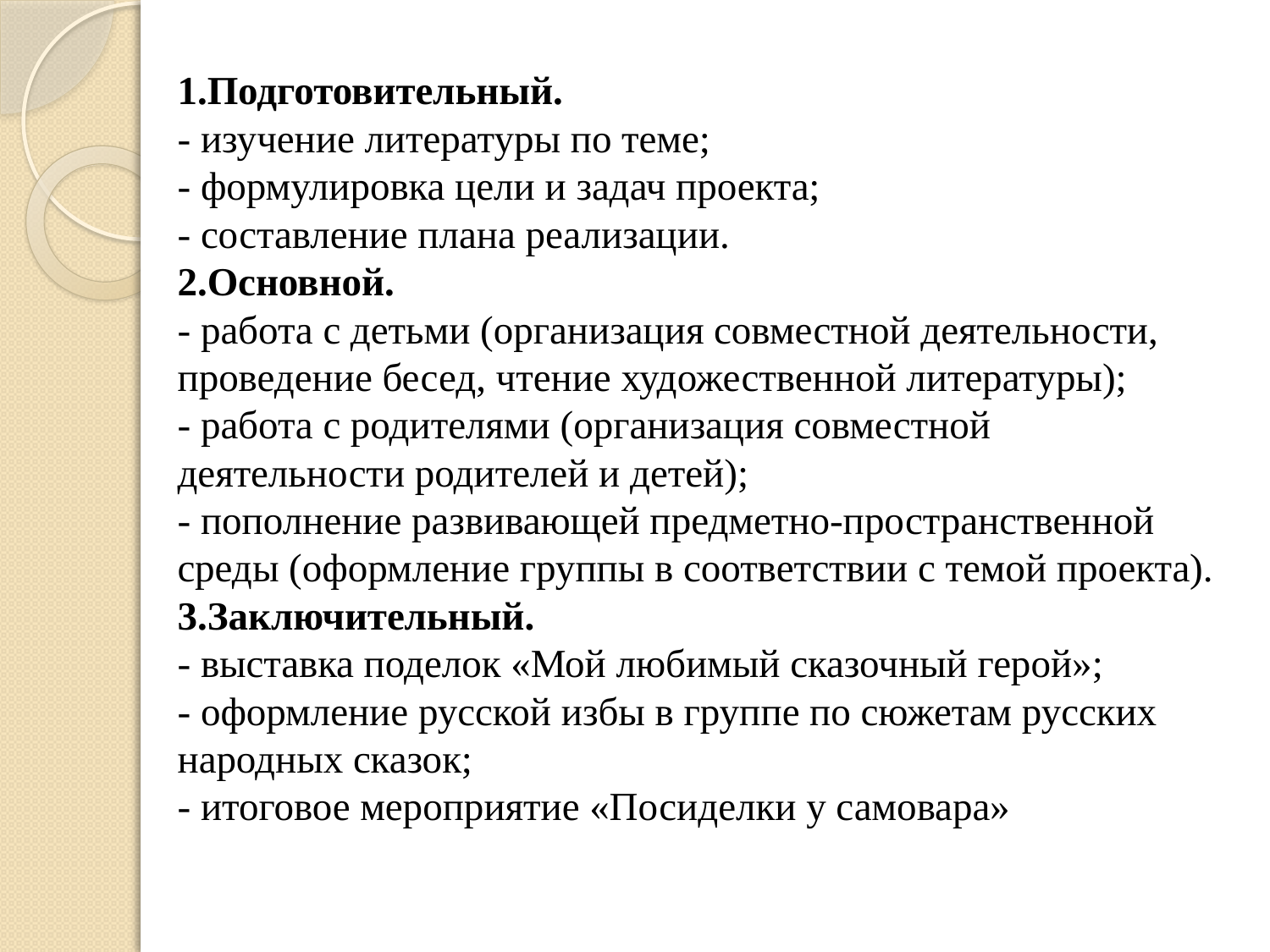

# 1.Подготовительный. - изучение литературы по теме; - формулировка цели и задач проекта; - составление плана реализации. 2.Основной. - работа с детьми (организация совместной деятельности, проведение бесед, чтение художественной литературы); - работа с родителями (организация совместной деятельности родителей и детей); - пополнение развивающей предметно-пространственной среды (оформление группы в соответствии с темой проекта). 3.Заключительный. - выставка поделок «Мой любимый сказочный герой»; - оформление русской избы в группе по сюжетам русских народных сказок; - итоговое мероприятие «Посиделки у самовара»